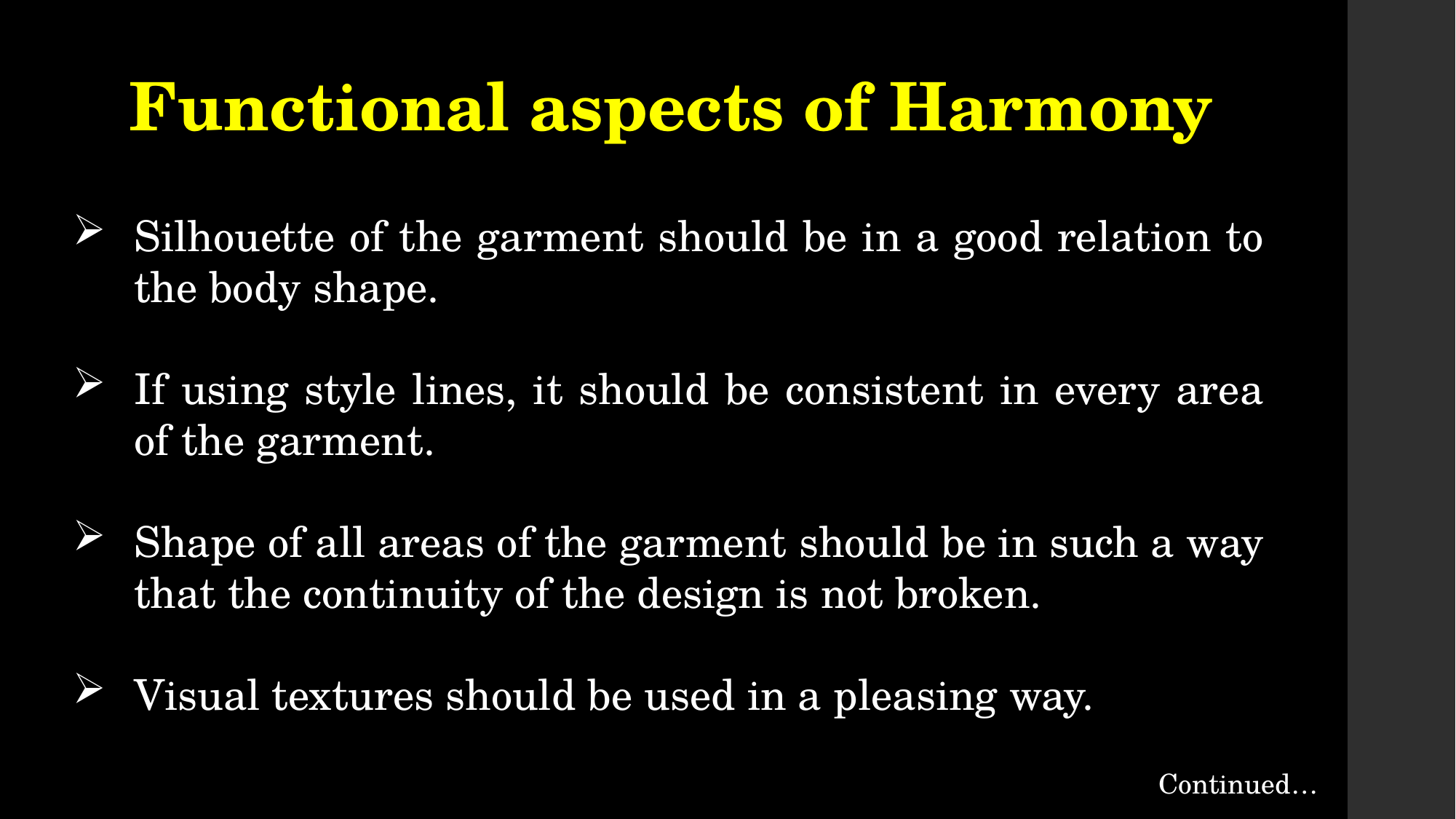

# Functional aspects of Harmony
Silhouette of the garment should be in a good relation to the body shape.

If using style lines, it should be consistent in every area of the garment.

Shape of all areas of the garment should be in such a way that the continuity of the design is not broken.

Visual textures should be used in a pleasing way.
Continued…